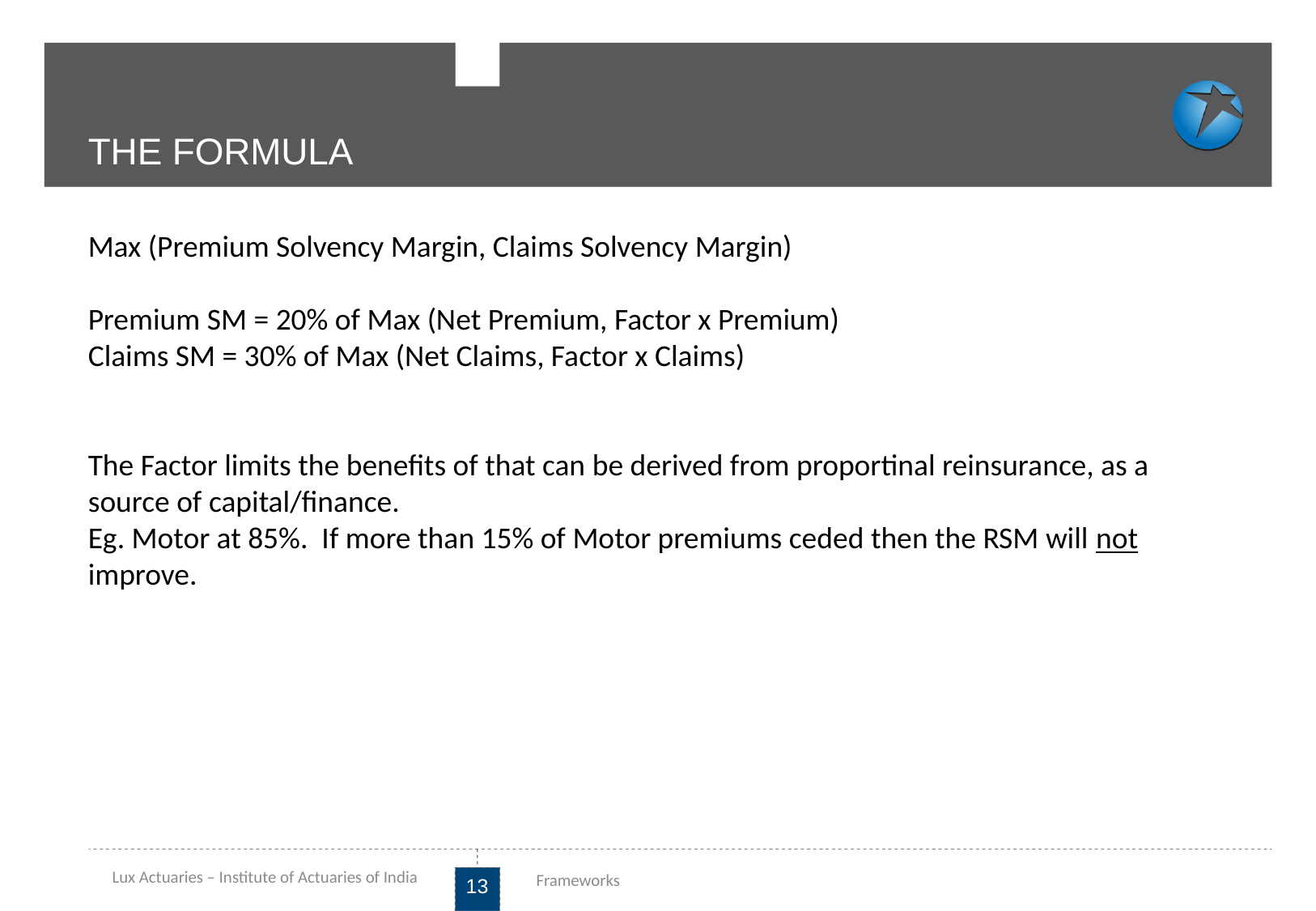

THE FORMULA
Max (Premium Solvency Margin, Claims Solvency Margin)

Premium SM = 20% of Max (Net Premium, Factor x Premium)
Claims SM = 30% of Max (Net Claims, Factor x Claims)

The Factor limits the benefits of that can be derived from proportinal reinsurance, as a source of capital/finance.
Eg. Motor at 85%.  If more than 15% of Motor premiums ceded then the RSM will not
improve.

Lux Actuaries – Institute of Actuaries of India
Frameworks
13